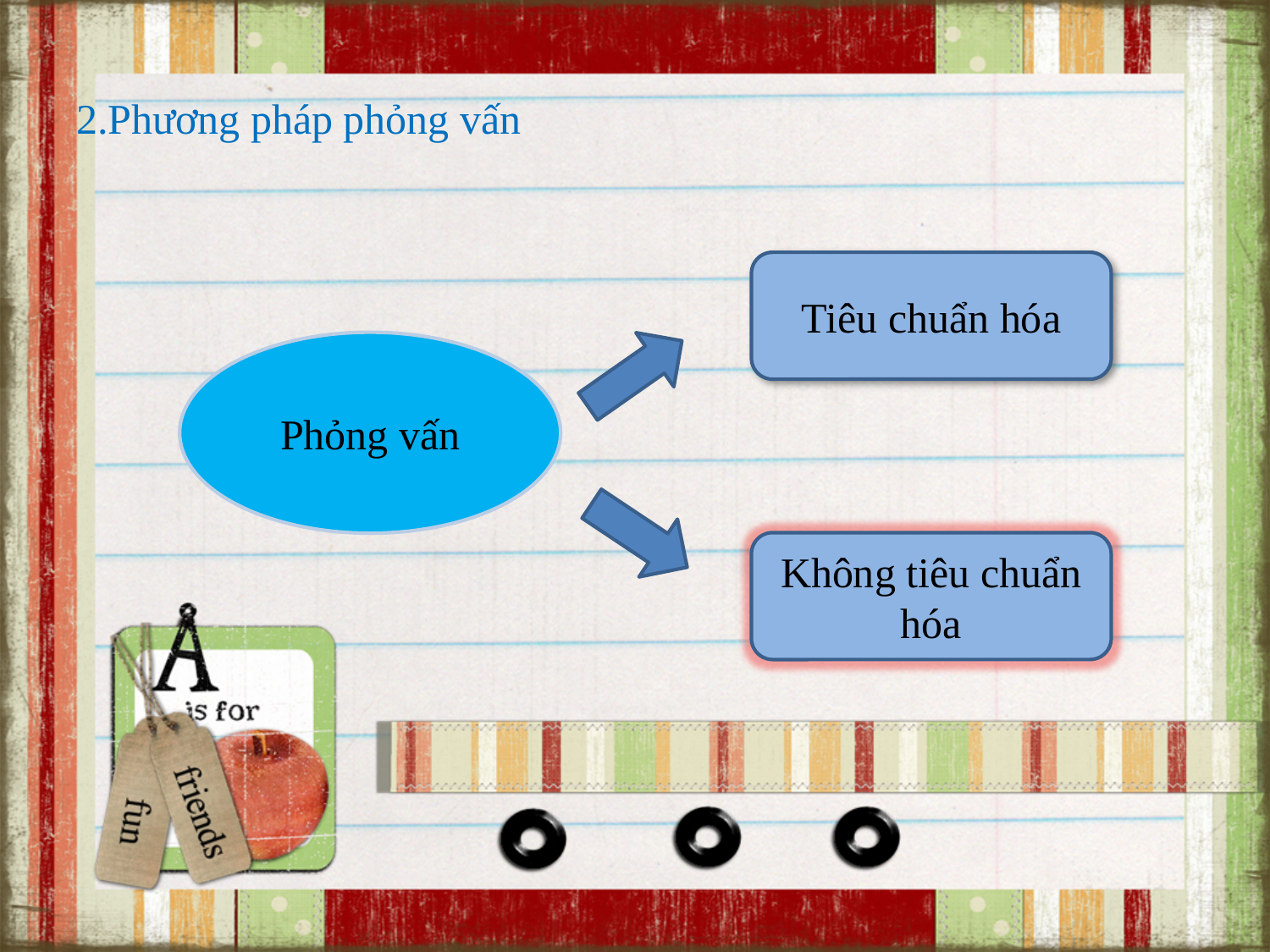

# 2.Phương pháp phỏng vấn
Tiêu chuẩn hóa
Phỏng vấn

Không tiêu chuẩn hóa